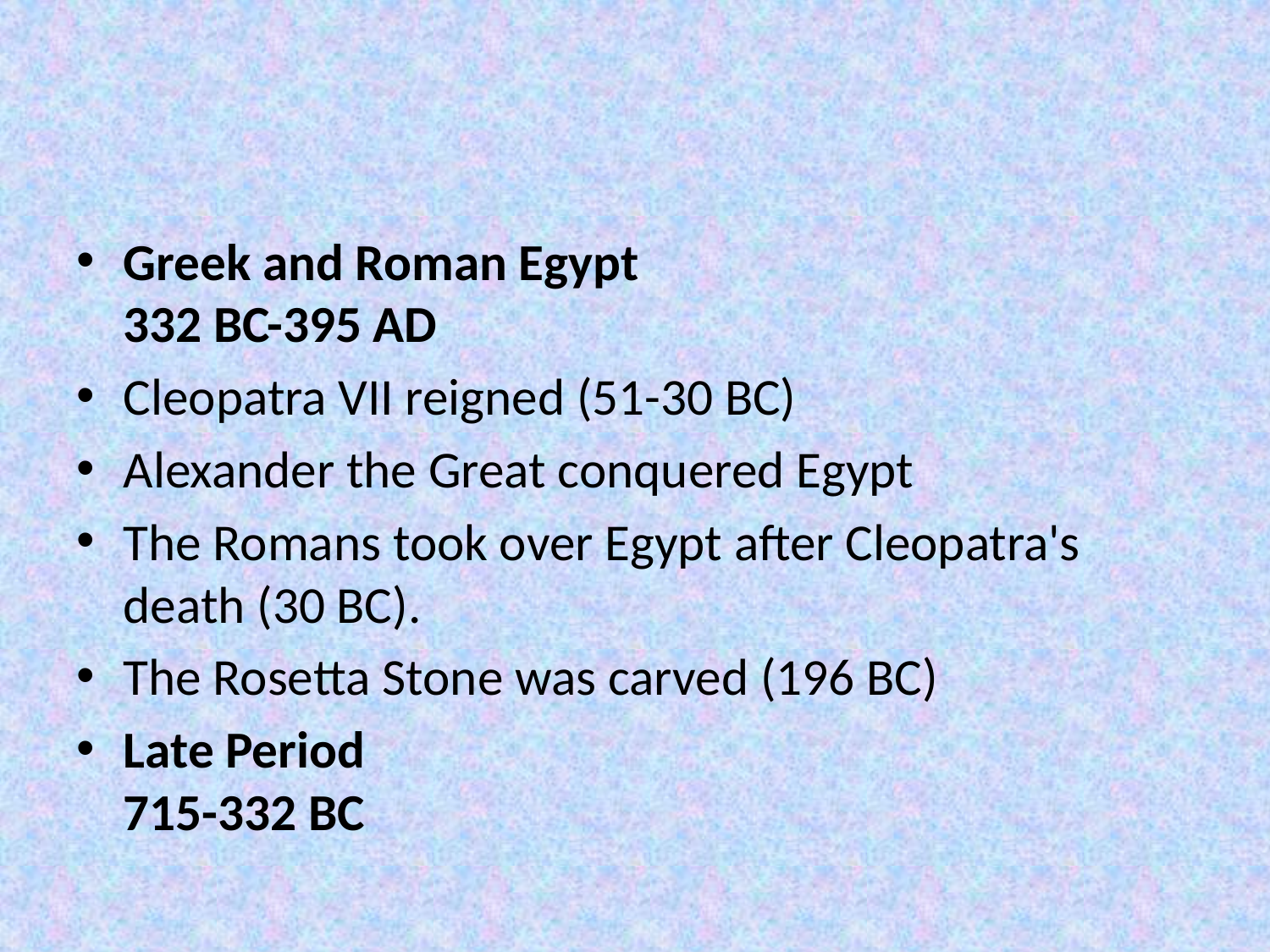

Greek and Roman Egypt
332 BC-395 AD
Cleopatra VII reigned (51-30 BC)
Alexander the Great conquered Egypt
The Romans took over Egypt after Cleopatra's death (30 BC).
The Rosetta Stone was carved (196 BC)
Late Period
715-332 BC